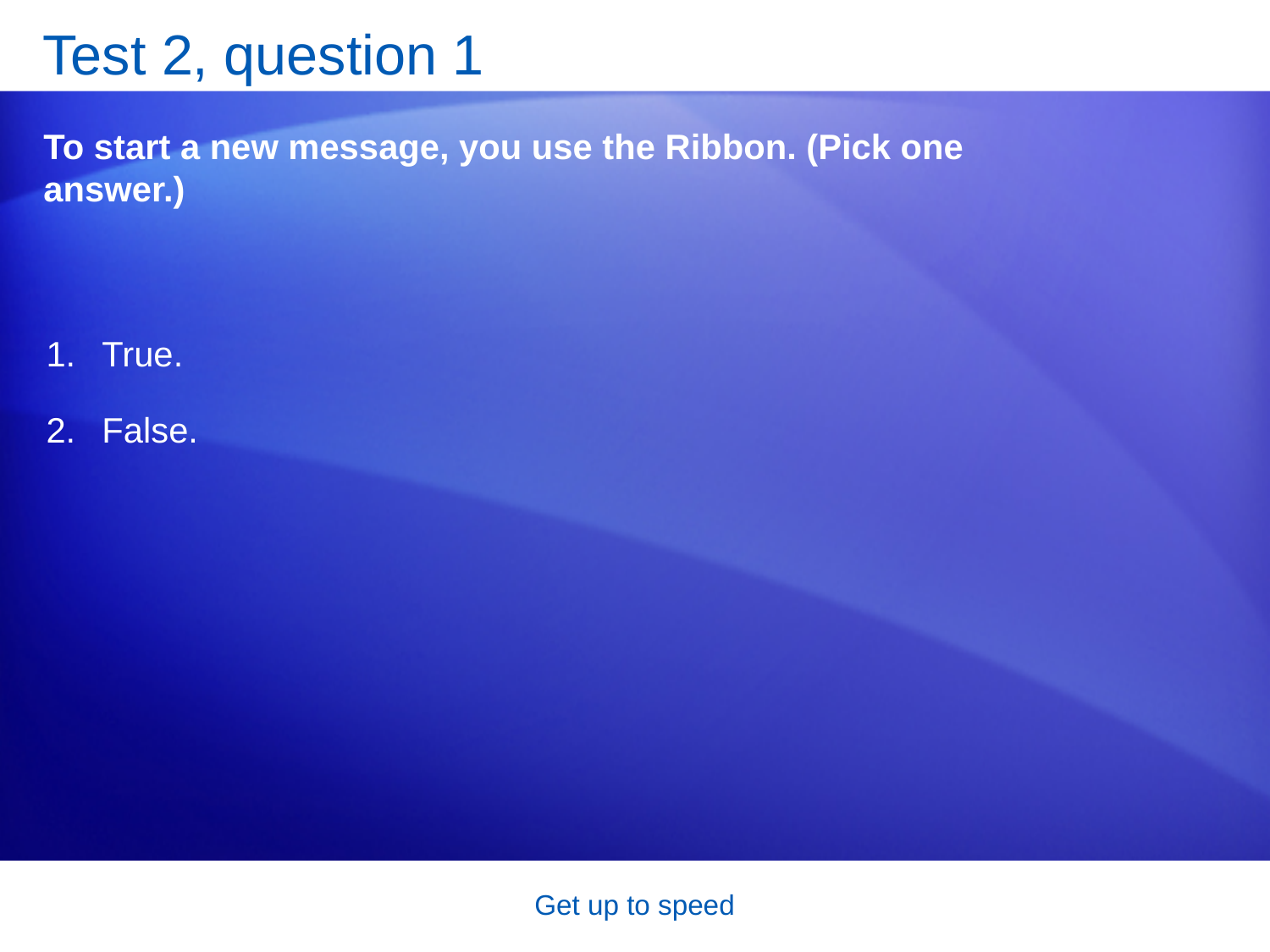

# Test 2, question 1
To start a new message, you use the Ribbon. (Pick one answer.)
True.
False.
Get up to speed